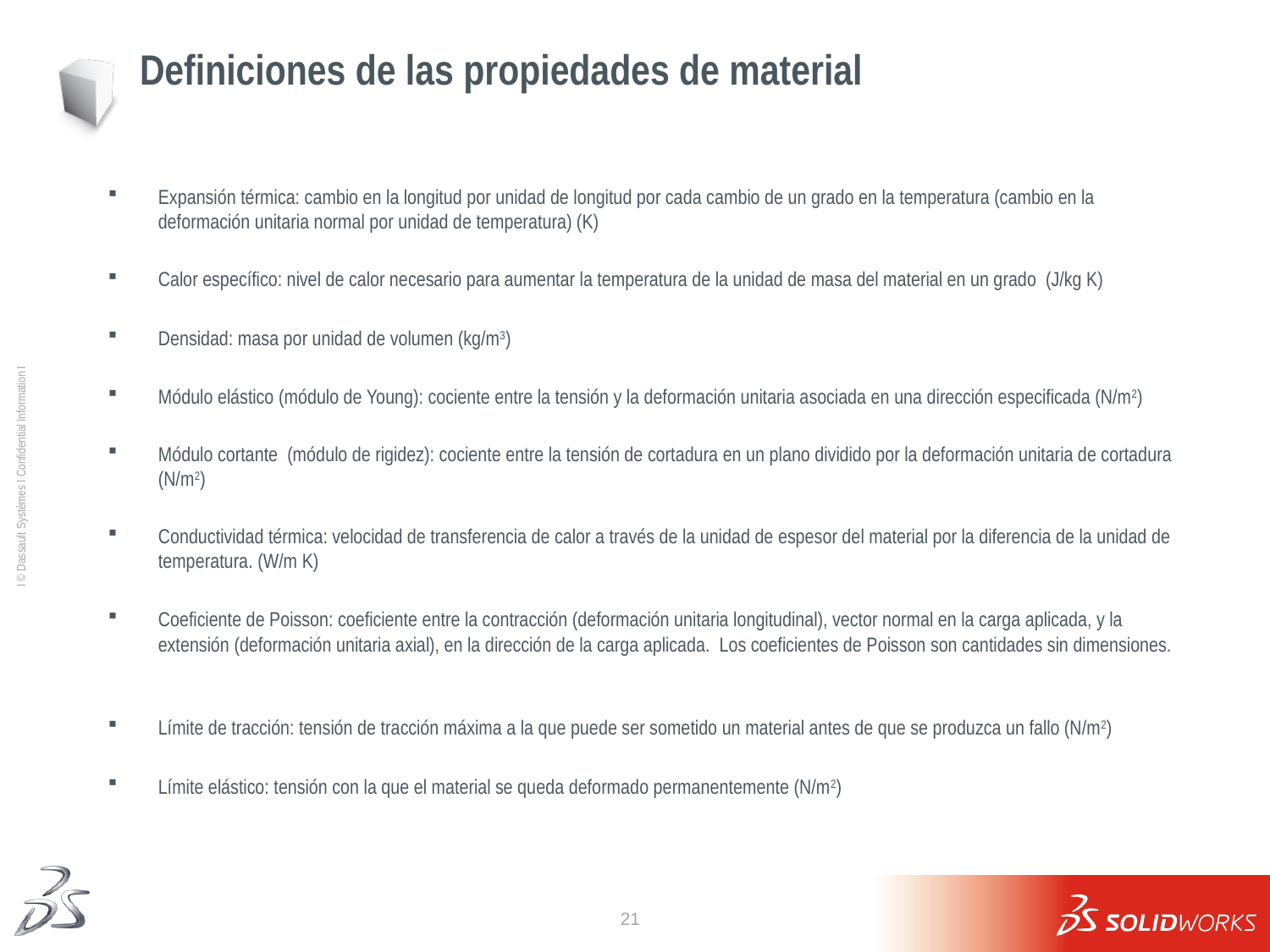

# Definiciones de las propiedades de material
Expansión térmica: cambio en la longitud por unidad de longitud por cada cambio de un grado en la temperatura (cambio en la deformación unitaria normal por unidad de temperatura) (K)

Calor específico: nivel de calor necesario para aumentar la temperatura de la unidad de masa del material en un grado  (J/kg K)

Densidad: masa por unidad de volumen (kg/m3)

Módulo elástico (módulo de Young): cociente entre la tensión y la deformación unitaria asociada en una dirección especificada (N/m2)

Módulo cortante  (módulo de rigidez): cociente entre la tensión de cortadura en un plano dividido por la deformación unitaria de cortadura (N/m2)

Conductividad térmica: velocidad de transferencia de calor a través de la unidad de espesor del material por la diferencia de la unidad de temperatura. (W/m K)

Coeficiente de Poisson: coeficiente entre la contracción (deformación unitaria longitudinal), vector normal en la carga aplicada, y la extensión (deformación unitaria axial), en la dirección de la carga aplicada.  Los coeficientes de Poisson son cantidades sin dimensiones.

Límite de tracción: tensión de tracción máxima a la que puede ser sometido un material antes de que se produzca un fallo (N/m2)

Límite elástico: tensión con la que el material se queda deformado permanentemente (N/m2)